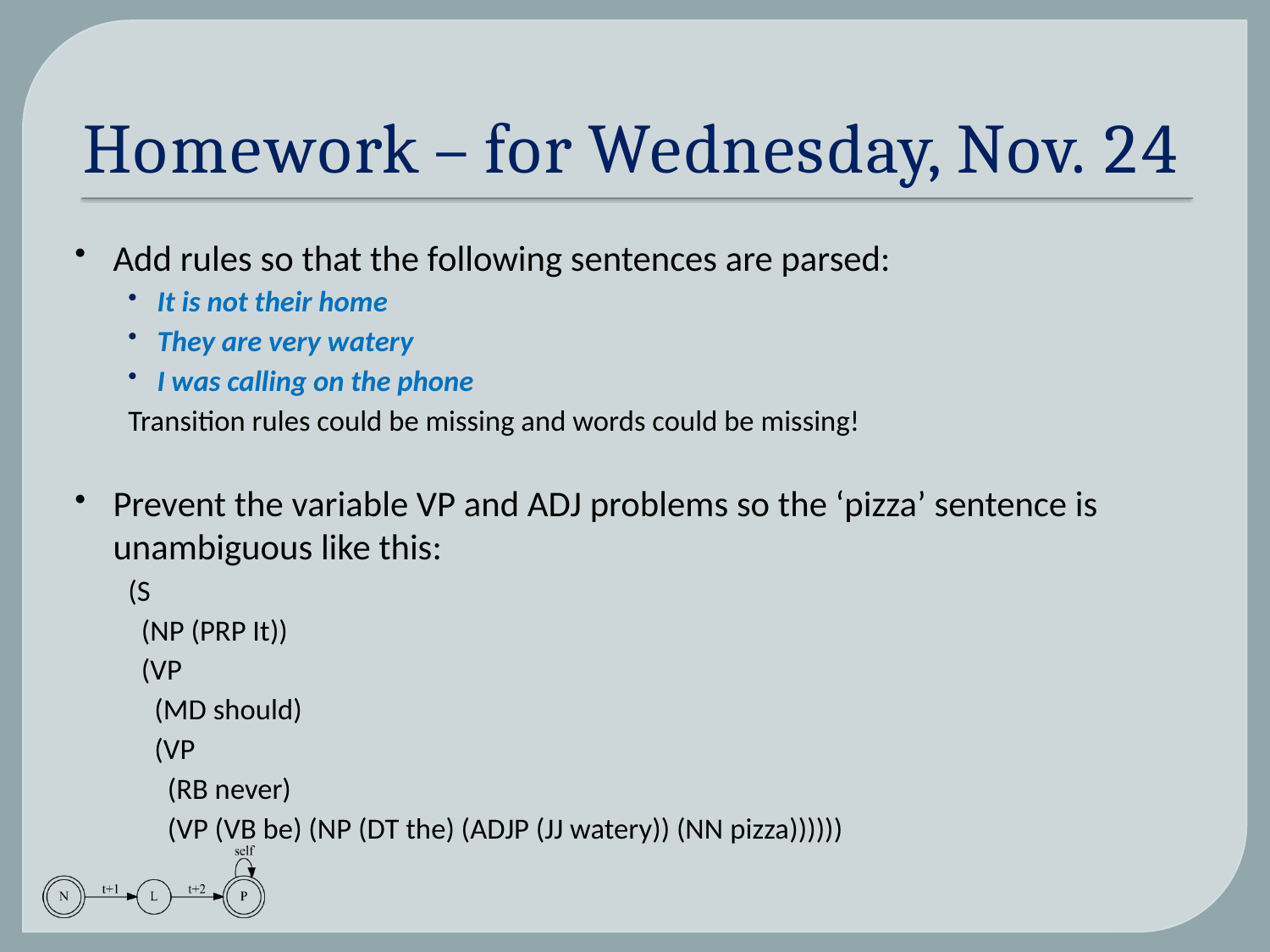

# Homework – for Wednesday, Nov. 24
Add rules so that the following sentences are parsed:
It is not their home
They are very watery
I was calling on the phone
Transition rules could be missing and words could be missing!

Prevent the variable VP and ADJ problems so the ‘pizza’ sentence is unambiguous like this:
(S
  (NP (PRP It))
  (VP
    (MD should)
    (VP
      (RB never)
      (VP (VB be) (NP (DT the) (ADJP (JJ watery)) (NN pizza))))))